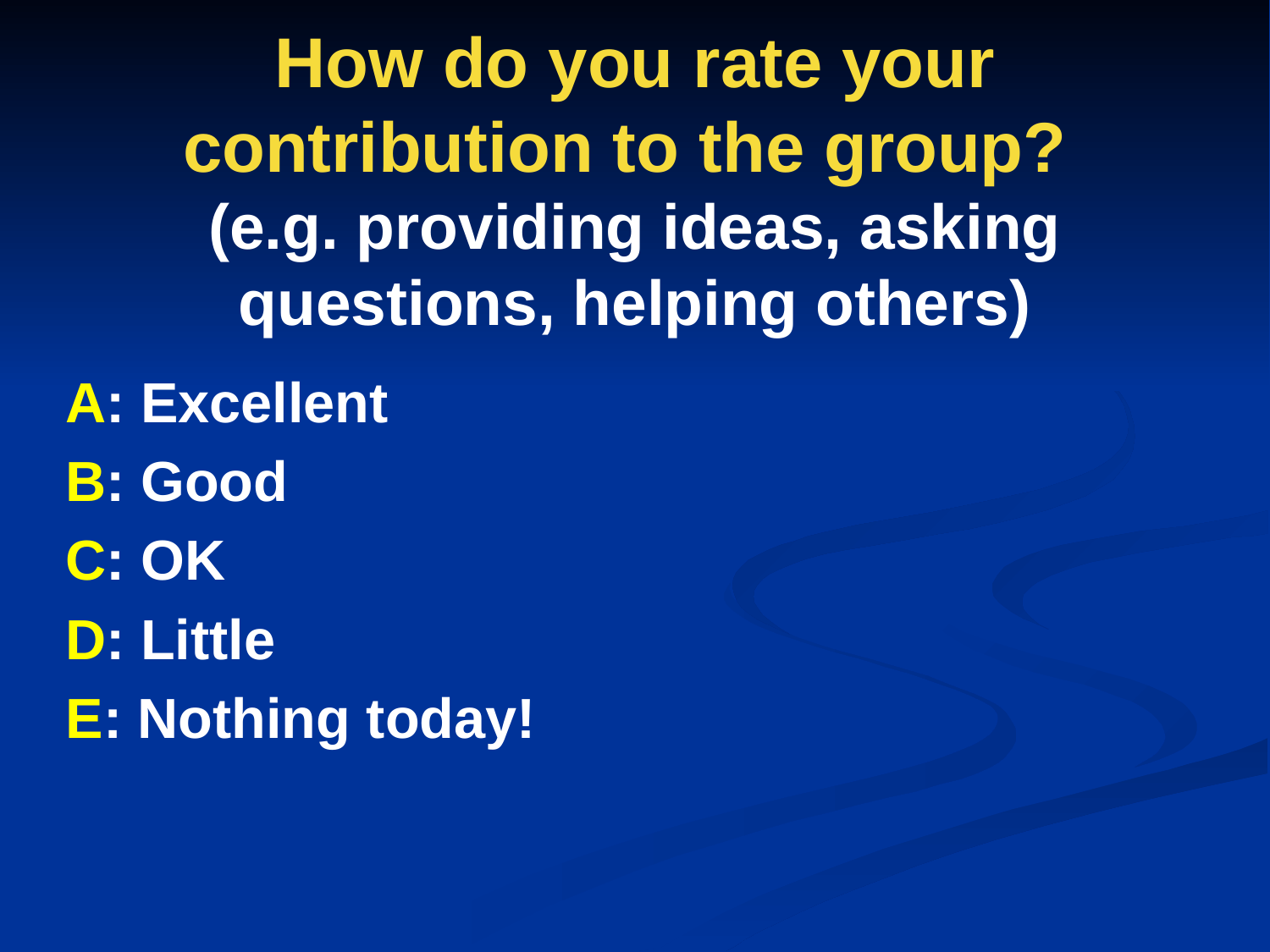

# How do you rate your contribution to the group? (e.g. providing ideas, asking questions, helping others)
A: Excellent
B: Good
C: OK
D: Little
E: Nothing today!